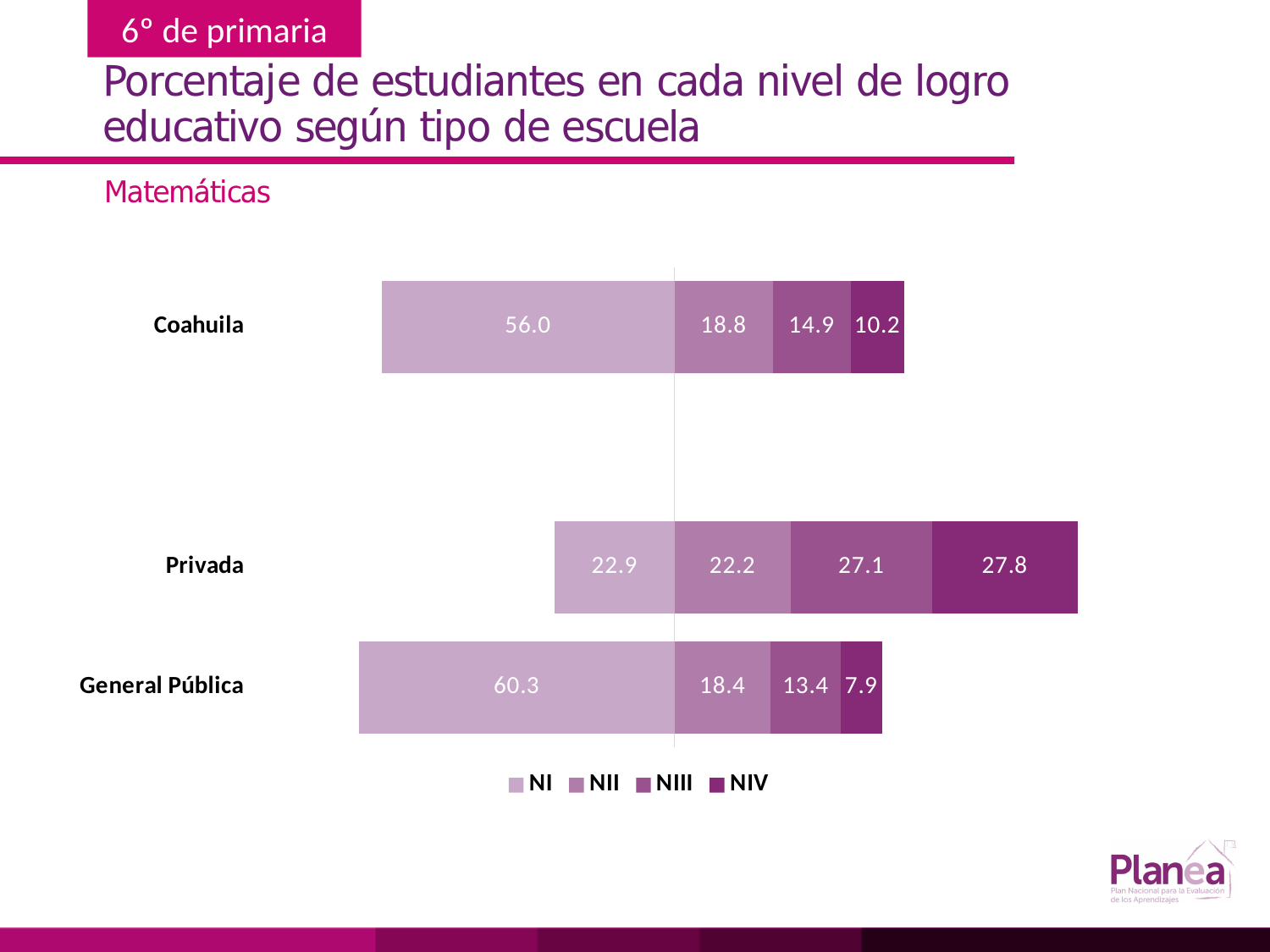

# Porcentaje de estudiantes en cada nivel de logro educativo según tipo de escuela

Matemáticas

### Chart

| Category |  |  |  |  |
|---|---|---|---|---|
| General Pública | -60.3 | 18.4 | 13.4 | 7.9 |
| Privada | -22.9 | 22.2 | 27.1 | 27.8 |
|  | None | None | None | None |
| Coahuila | -56.0 | 18.8 | 14.9 | 10.2 |